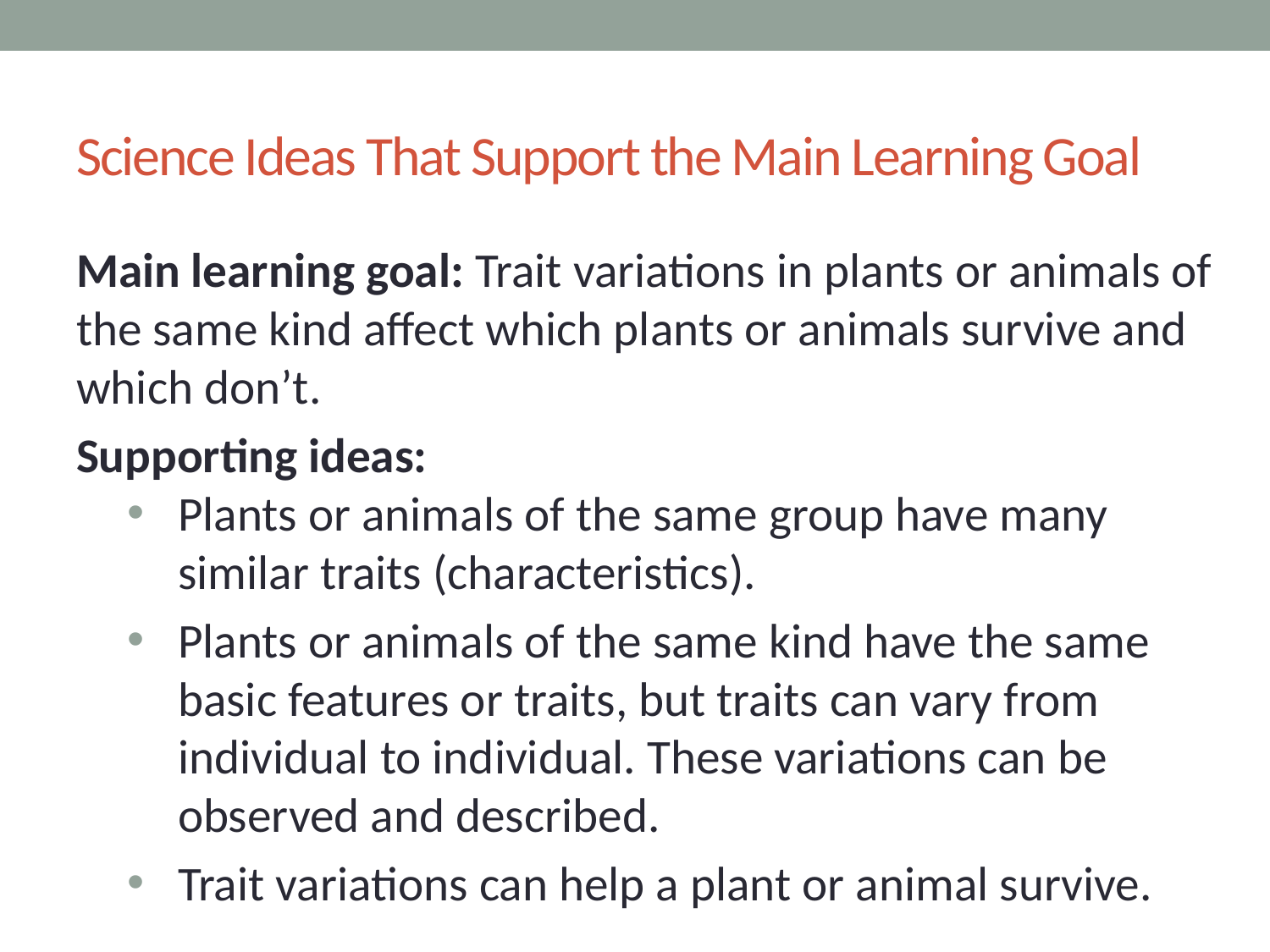

# Science Ideas That Support the Main Learning Goal
Main learning goal: Trait variations in plants or animals of the same kind affect which plants or animals survive and which don’t.
Supporting ideas:
Plants or animals of the same group have many similar traits (characteristics).
Plants or animals of the same kind have the same basic features or traits, but traits can vary from individual to individual. These variations can be observed and described.
Trait variations can help a plant or animal survive.